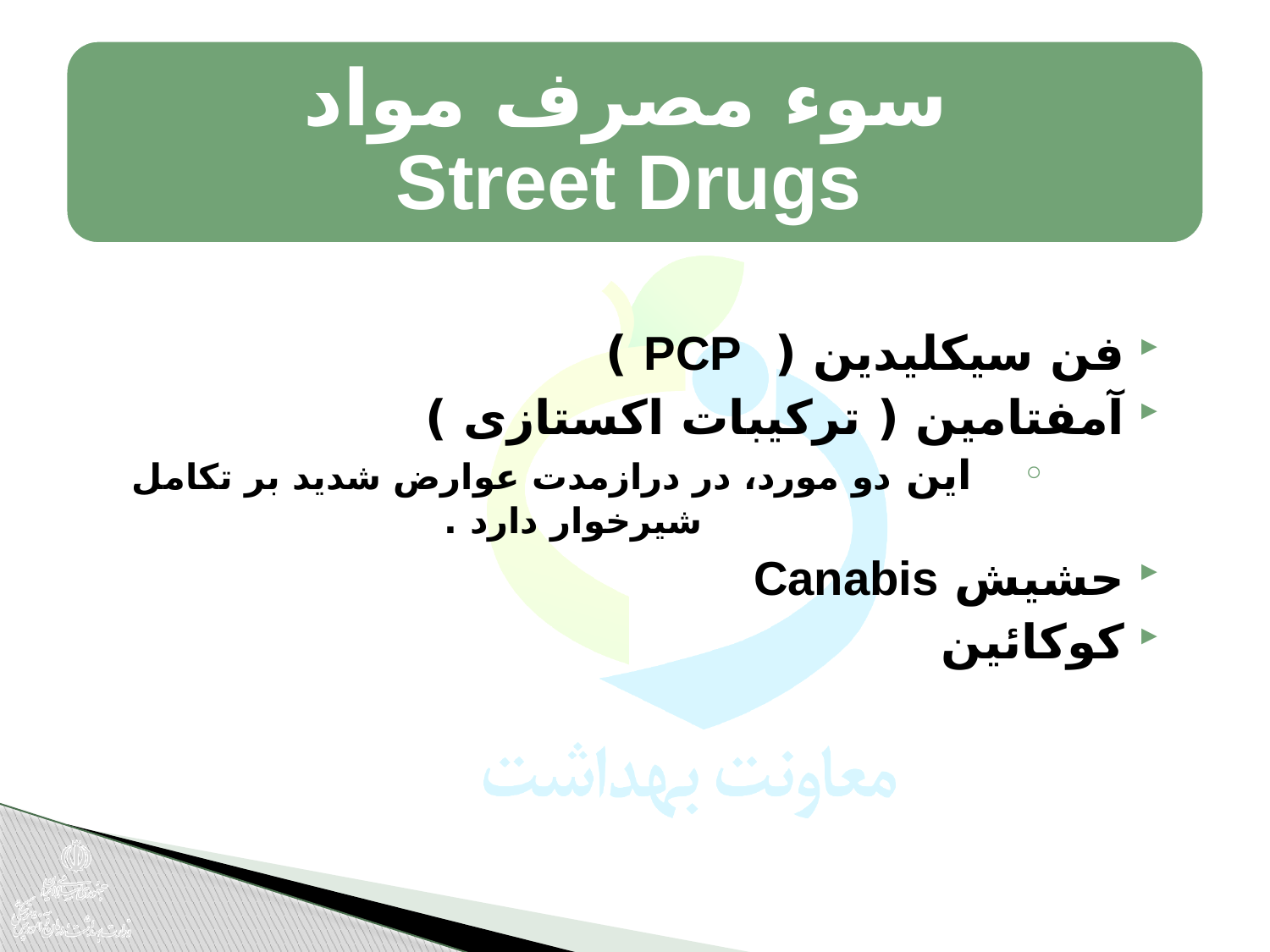

سوء مصرف مواد
Street Drugs
فن سیکلیدین (  PCP )
آمفتامین ( ترکیبات اکستازی )
   این دو مورد، در درازمدت عوارض شدید بر تکامل شیرخوار دارد .
حشیش Canabis
کوکائین